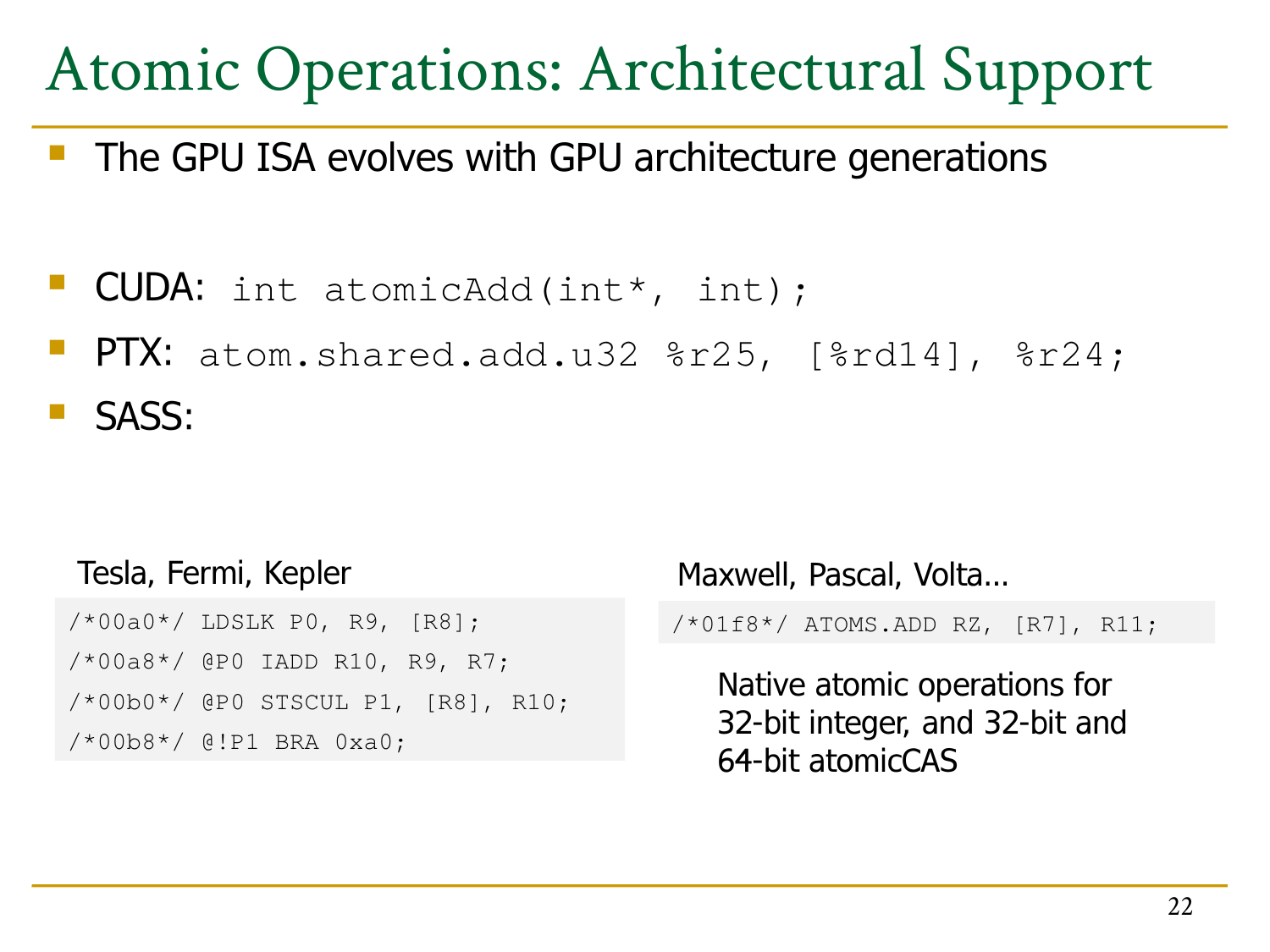

# Atomic Operations: Architectural Support
The GPU ISA evolves with GPU architecture generations

CUDA: int atomicAdd(int*, int);
PTX: atom.shared.add.u32 %r25, [%rd14], %r24;
SASS:
Tesla, Fermi, Kepler
Maxwell, Pascal, Volta…
/*00a0*/ LDSLK P0, R9, [R8];
/*00a8*/ @P0 IADD R10, R9, R7;
/*00b0*/ @P0 STSCUL P1, [R8], R10;
/*00b8*/ @!P1 BRA 0xa0;
/*01f8*/ ATOMS.ADD RZ, [R7], R11;
Native atomic operations for 32-bit integer, and 32-bit and 64-bit atomicCAS
22